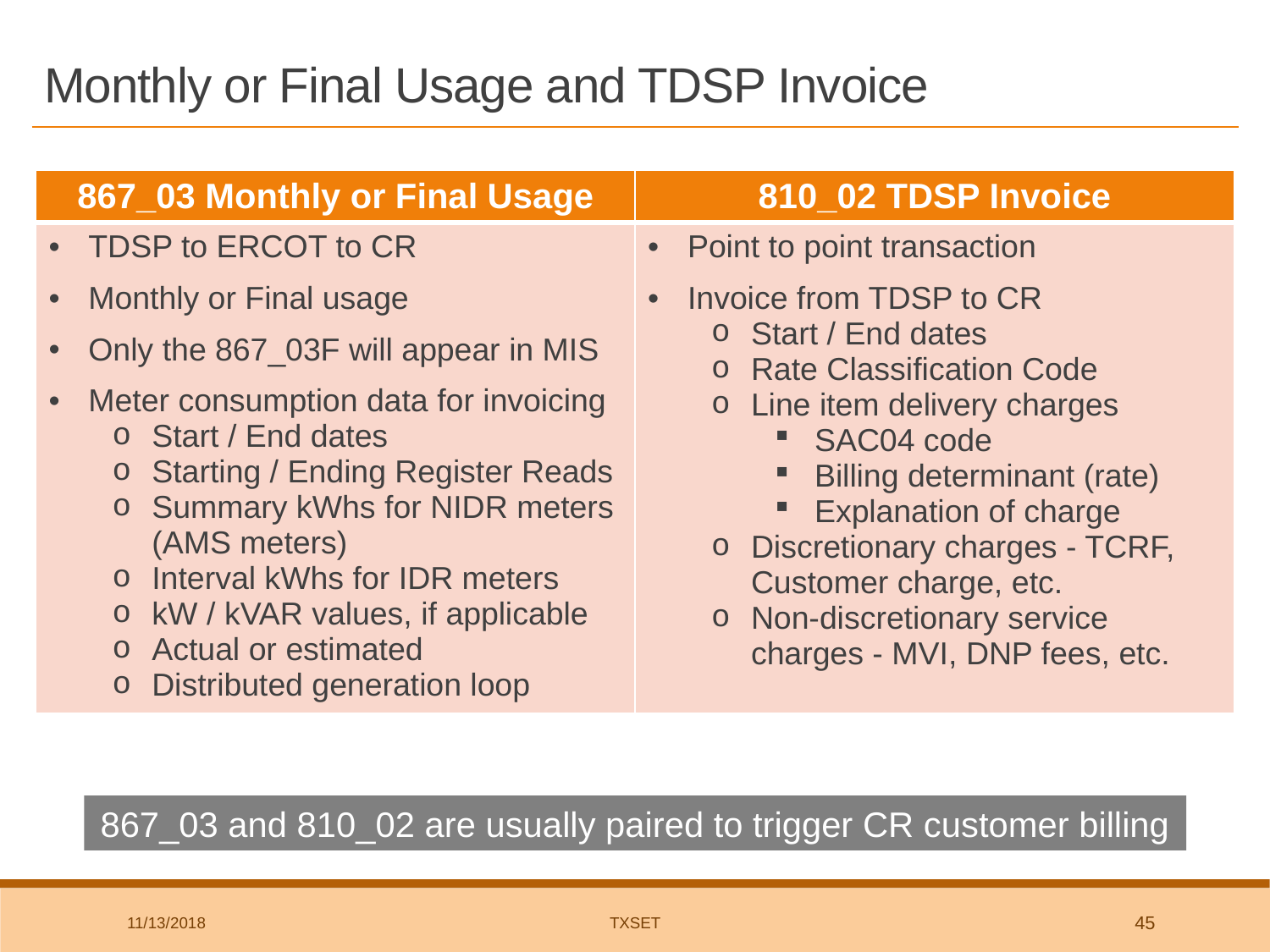

# Monthly or Final Usage and TDSP Invoice
| 867\_03 Monthly or Final Usage | 810\_02 TDSP Invoice |
| --- | --- |
| TDSP to ERCOT to CR Monthly or Final usage Only the 867\_03F will appear in MIS Meter consumption data for invoicing Start / End dates Starting / Ending Register Reads Summary kWhs for NIDR meters (AMS meters) Interval kWhs for IDR meters kW / kVAR values, if applicable Actual or estimated Distributed generation loop | Point to point transaction Invoice from TDSP to CR Start / End dates Rate Classification Code Line item delivery charges SAC04 code Billing determinant (rate) Explanation of charge Discretionary charges - TCRF, Customer charge, etc. Non-discretionary service charges - MVI, DNP fees, etc. |
867_03 and 810_02 are usually paired to trigger CR customer billing
11/13/2018
TxSET
45